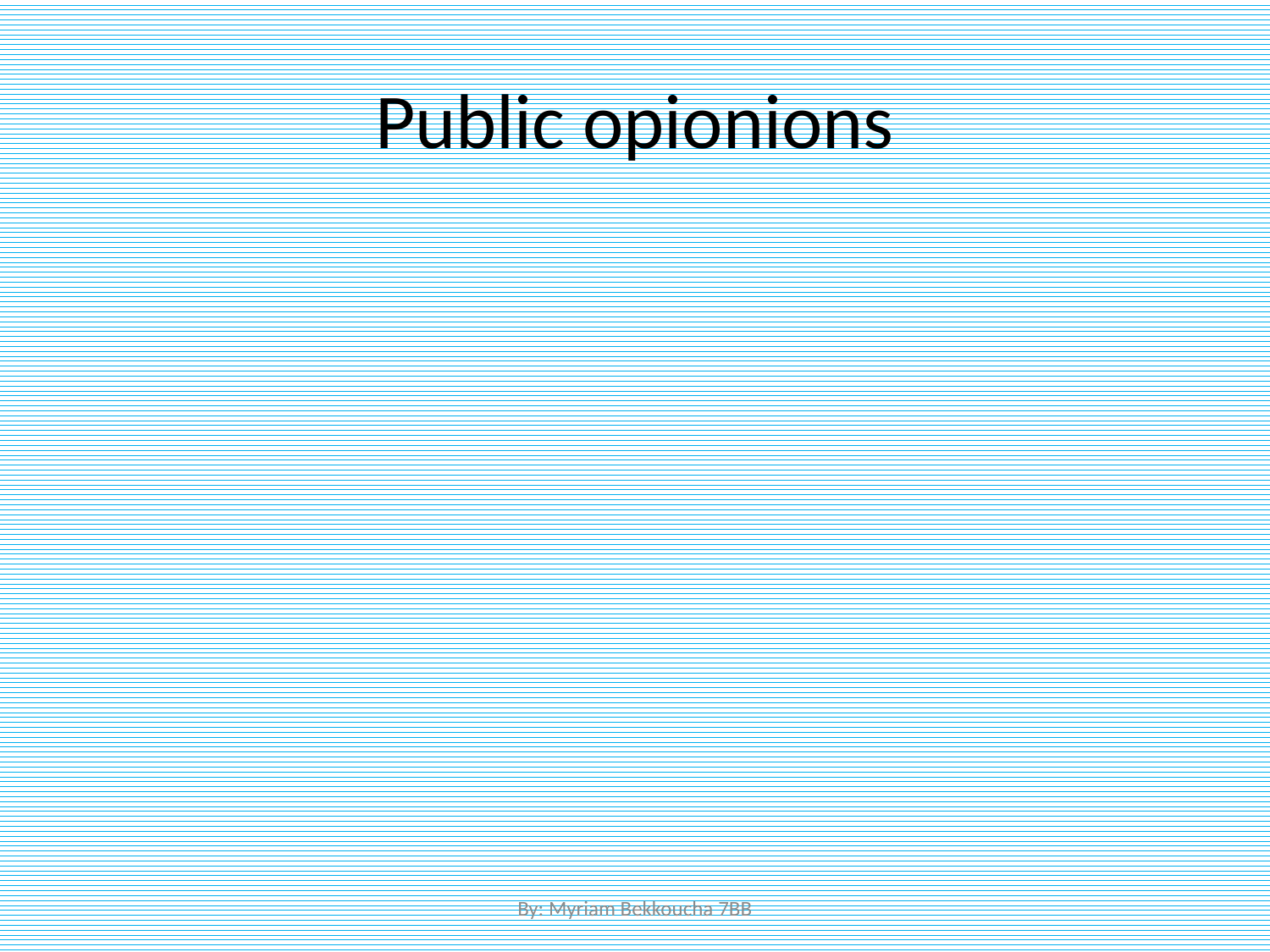

# Public opionions

By: Myriam Bekkoucha 7BB